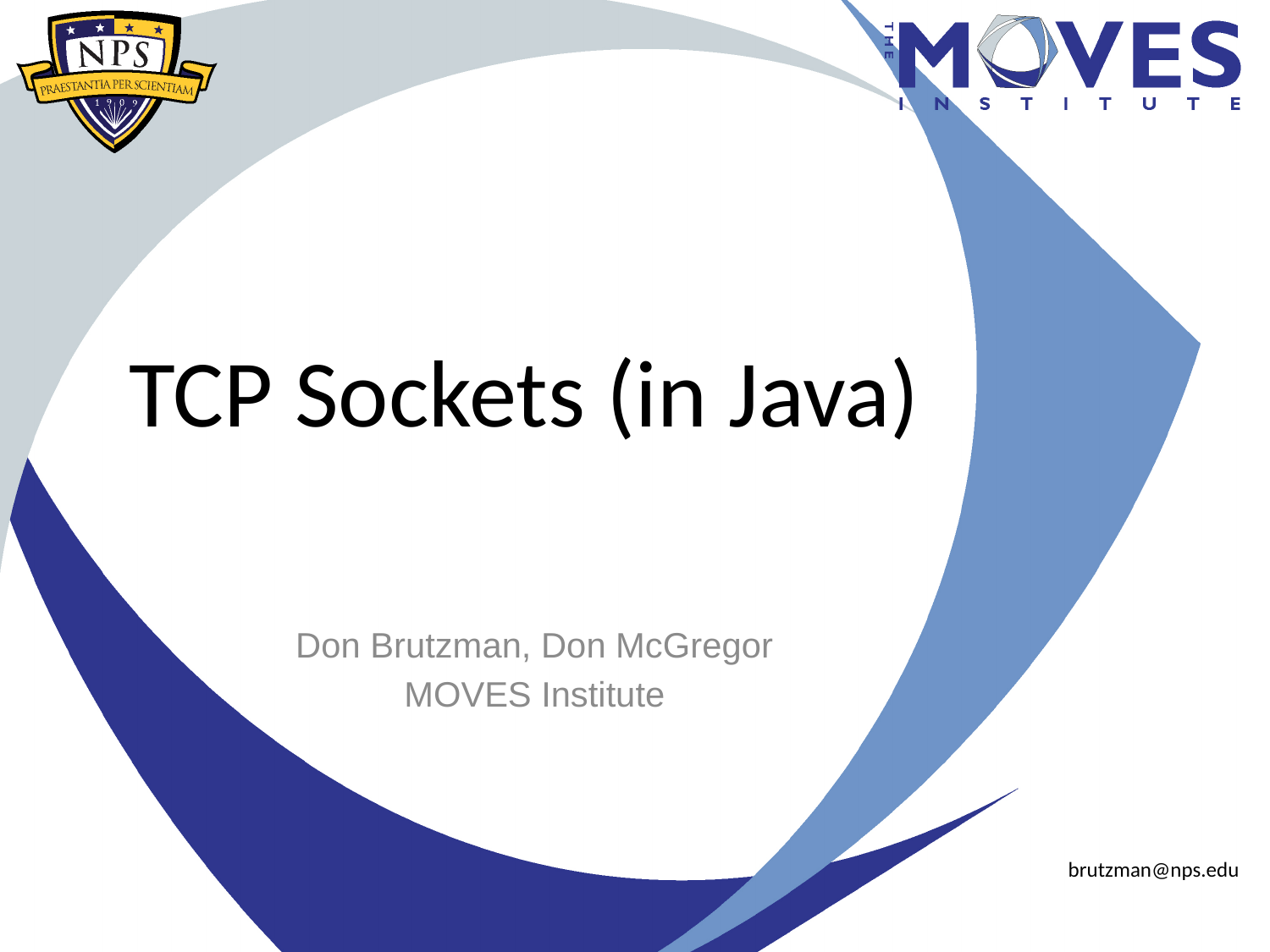

# TCP Sockets (in Java)
Don Brutzman, Don McGregor
MOVES Institute
brutzman@nps.edu